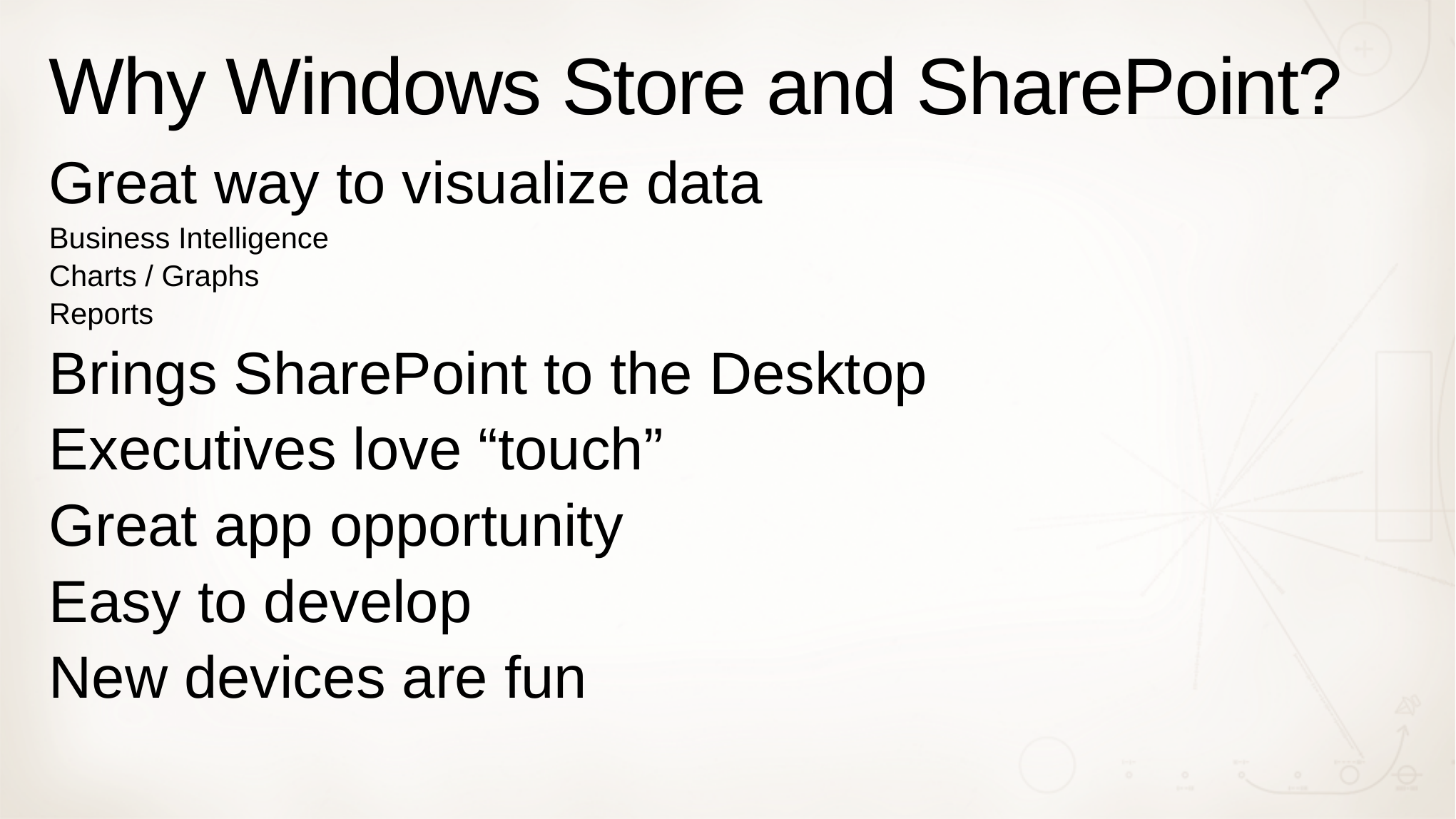

# Why Windows Store and SharePoint?
Great way to visualize data
Business Intelligence
Charts / Graphs
Reports
Brings SharePoint to the Desktop
Executives love “touch”
Great app opportunity
Easy to develop
New devices are fun